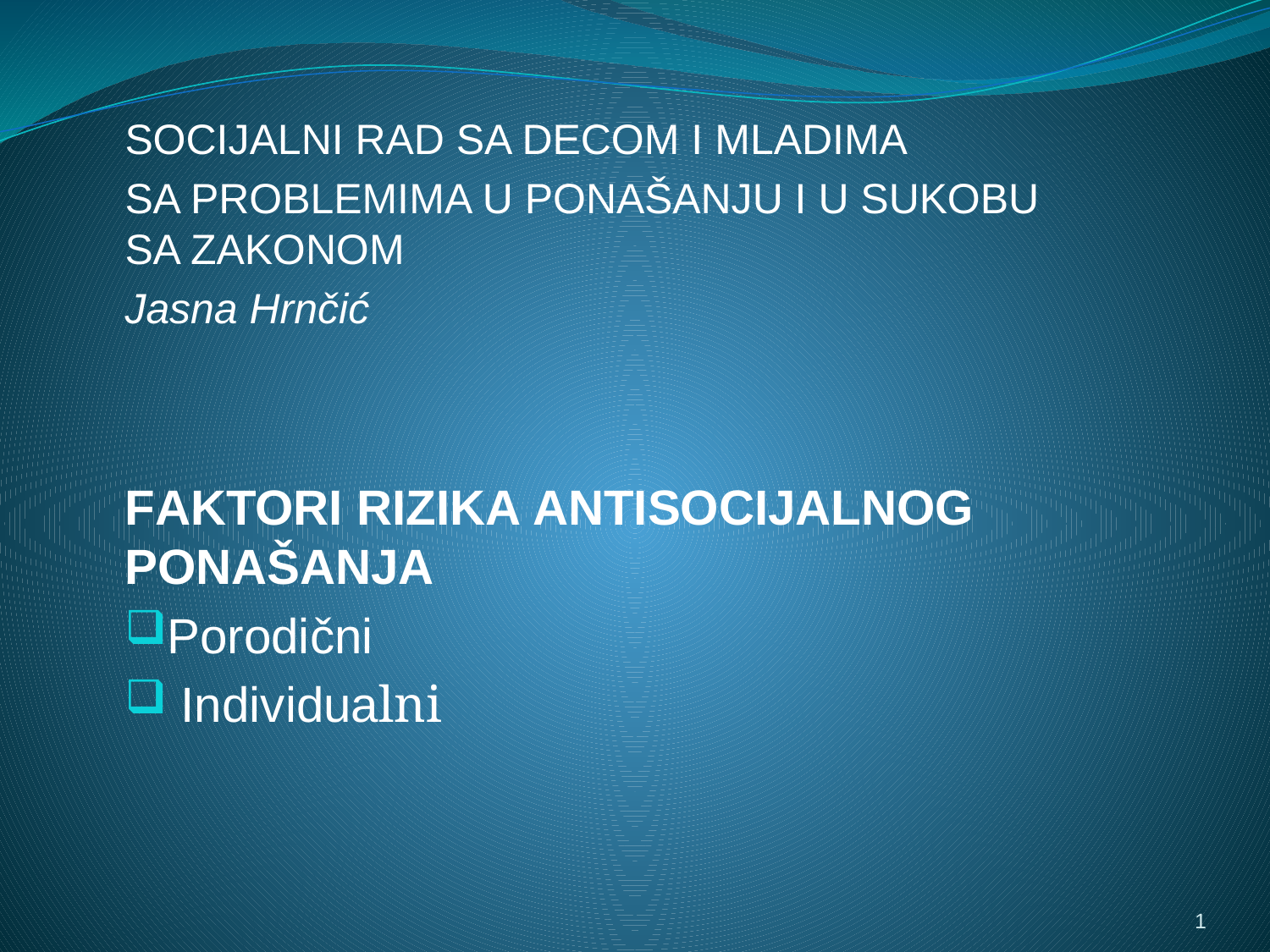

SOCIJALNI RAD SA DECOM I MLADIMA
SA PROBLEMIMA U PONAŠANJU I U SUKOBU SA ZAKONOM
Jasna Hrnčić

FAKTORI RIZIKA ANTISOCIJALNOG PONAŠANJA
Porodični
 Individualni
#
1